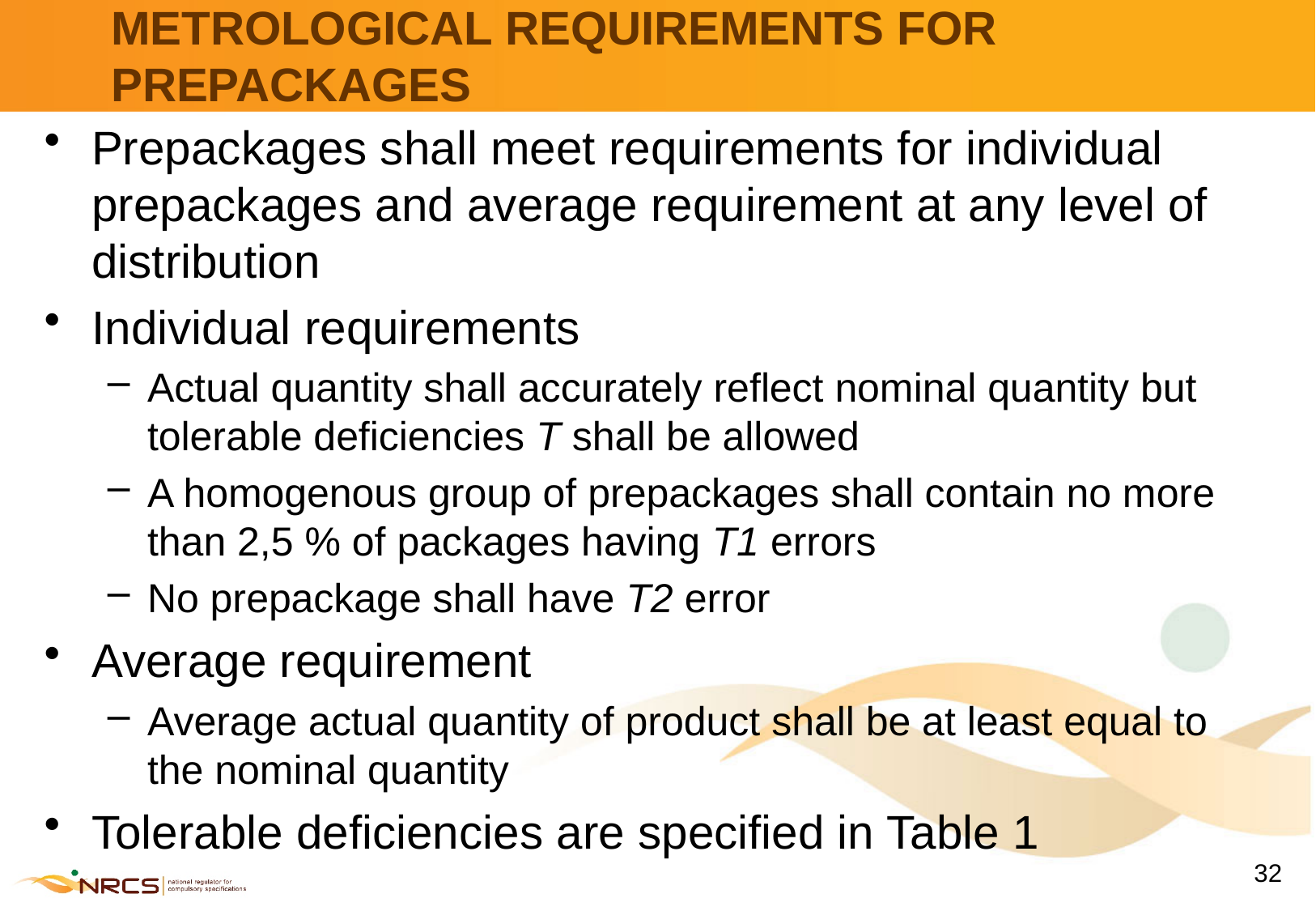

# METROLOGICAL REQUIREMENTS FOR PREPACKAGES
Prepackages shall meet requirements for individual prepackages and average requirement at any level of distribution
Individual requirements
Actual quantity shall accurately reflect nominal quantity but tolerable deficiencies T shall be allowed
A homogenous group of prepackages shall contain no more than 2,5 % of packages having T1 errors
No prepackage shall have T2 error
Average requirement
Average actual quantity of product shall be at least equal to the nominal quantity
Tolerable deficiencies are specified in Table 1
32